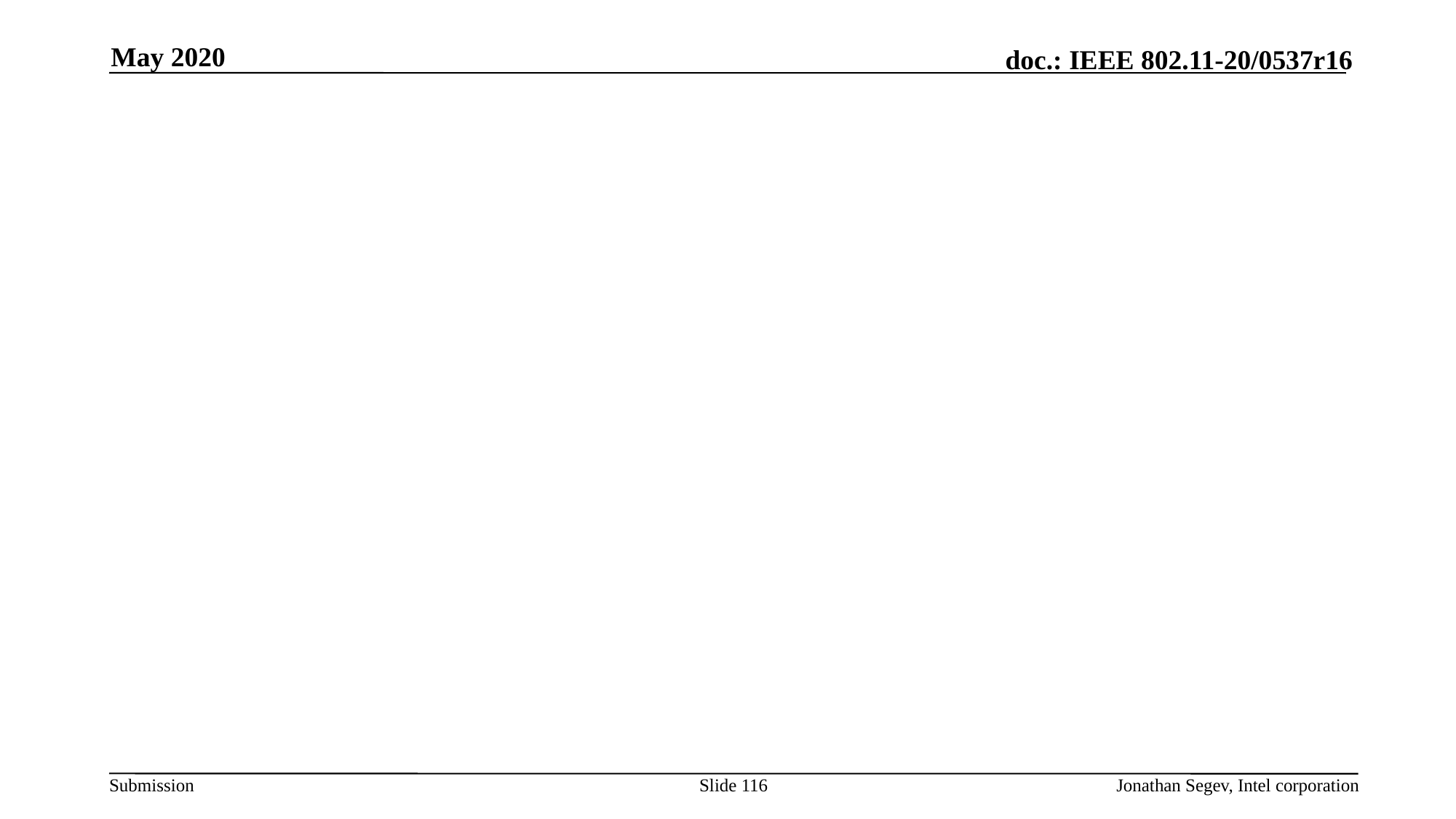

May 2020
#

Slide 116
Jonathan Segev, Intel corporation